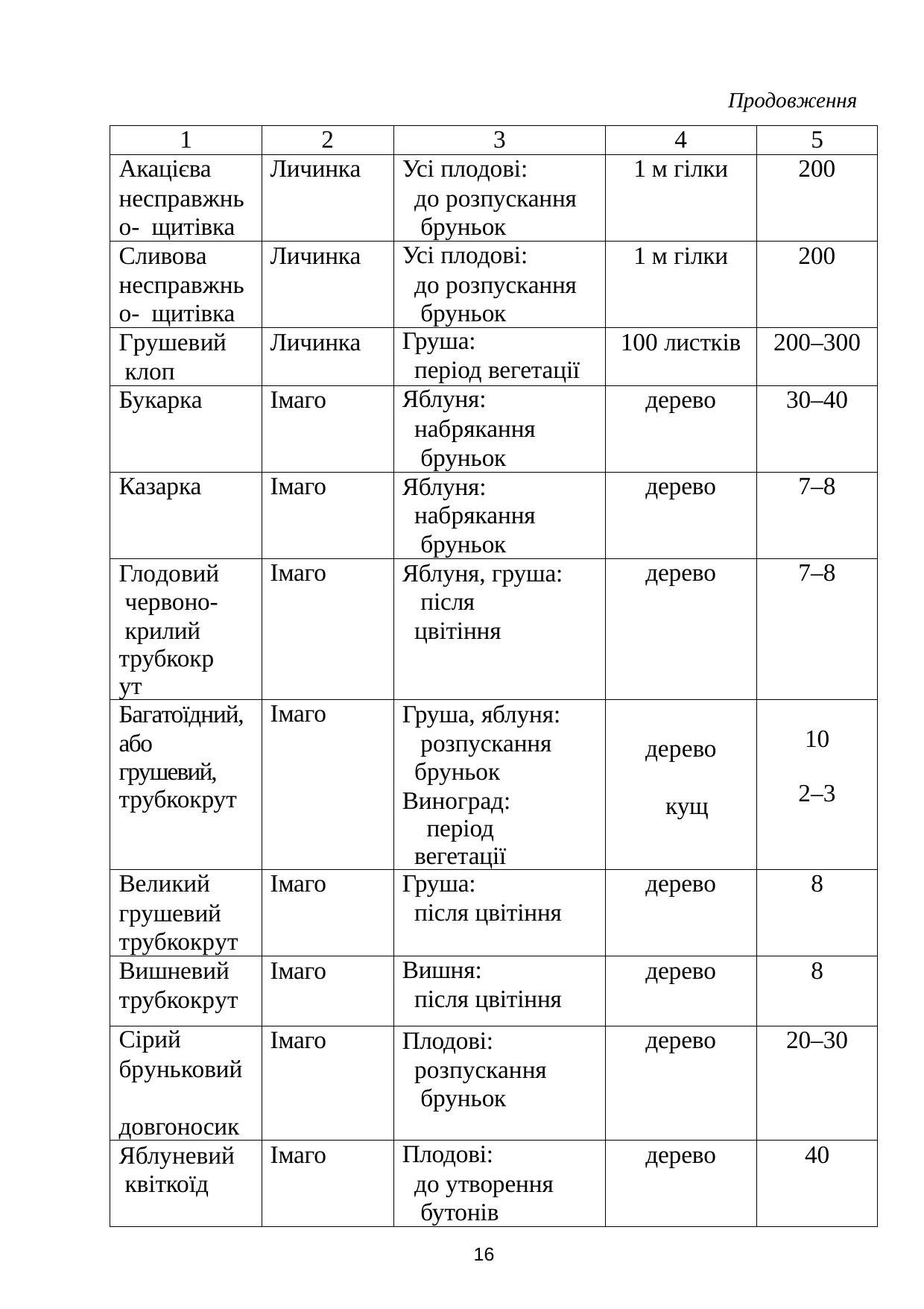

Продовження
| 1 | 2 | 3 | 4 | 5 |
| --- | --- | --- | --- | --- |
| Акацієва несправжньо- щитівка | Личинка | Усі плодові: до розпускання бруньок | 1 м гілки | 200 |
| Сливова несправжньо- щитівка | Личинка | Усі плодові: до розпускання бруньок | 1 м гілки | 200 |
| Грушевий клоп | Личинка | Груша: період вегетації | 100 листків | 200–300 |
| Букарка | Імаго | Яблуня: набрякання бруньок | дерево | 30–40 |
| Казарка | Імаго | Яблуня: набрякання бруньок | дерево | 7–8 |
| Глодовий червоно- крилий трубкокрут | Імаго | Яблуня, груша: після цвітіння | дерево | 7–8 |
| Багатоїдний, або грушевий, трубкокрут | Імаго | Груша, яблуня: розпускання бруньок Виноград: період вегетації | дерево кущ | 10 2–3 |
| Великий грушевий трубкокрут | Імаго | Груша: після цвітіння | дерево | 8 |
| Вишневий трубкокрут | Імаго | Вишня: після цвітіння | дерево | 8 |
| Сірий бруньковий довгоносик | Імаго | Плодові: розпускання бруньок | дерево | 20–30 |
| Яблуневий квіткоїд | Імаго | Плодові: до утворення бутонів | дерево | 40 |
16